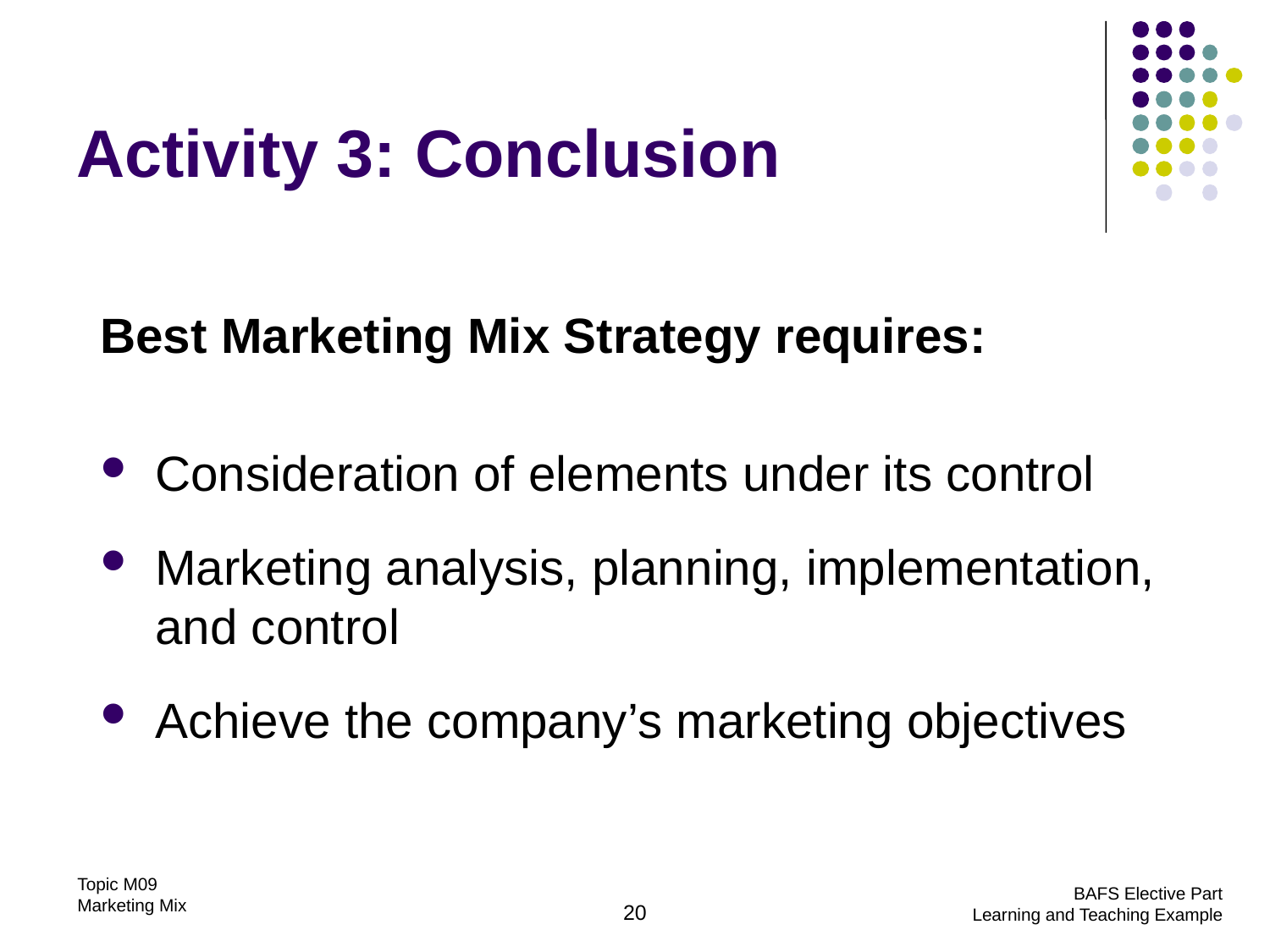

Activity 3: Conclusion
Best Marketing Mix Strategy requires:

Consideration of elements under its control

Marketing analysis, planning, implementation, and control

Achieve the company’s marketing objectives

20